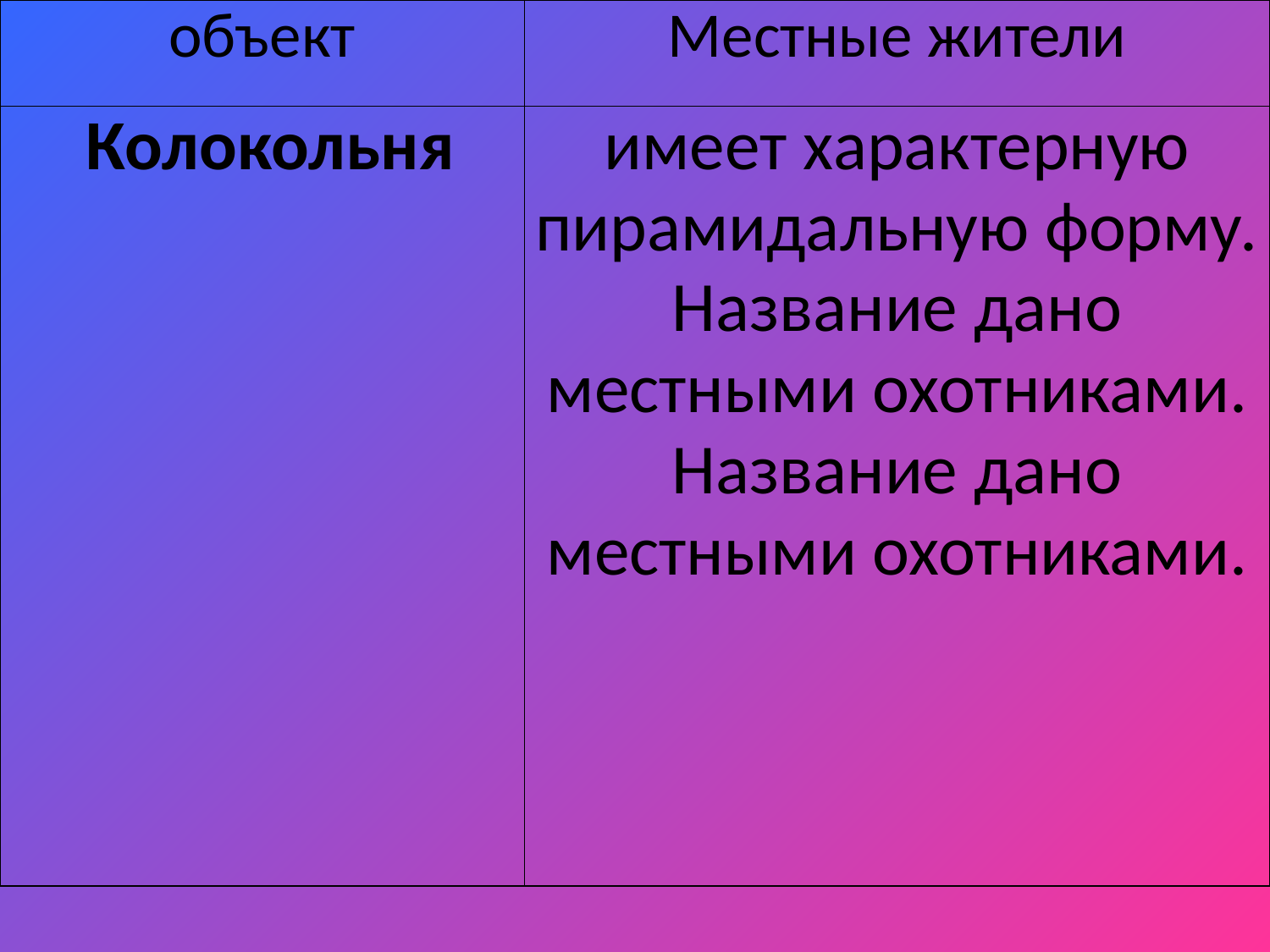

| объект | Местные жители |
| --- | --- |
| Колокольня | имеет характерную пирамидальную форму. Название дано местными охотниками. Название дано местными охотниками. |